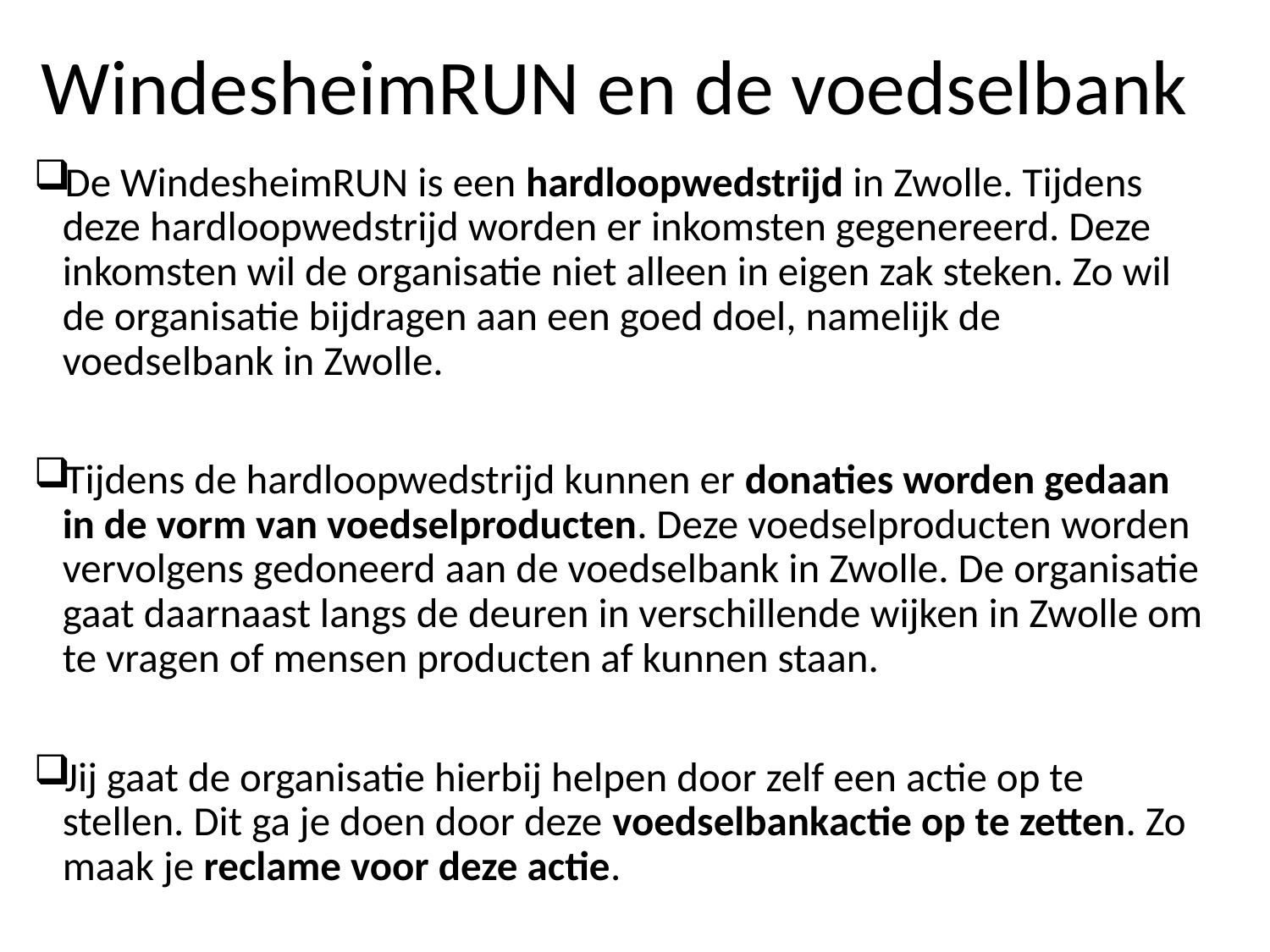

# WindesheimRUN en de voedselbank
De WindesheimRUN is een hardloopwedstrijd in Zwolle. Tijdens deze hardloopwedstrijd worden er inkomsten gegenereerd. Deze inkomsten wil de organisatie niet alleen in eigen zak steken. Zo wil de organisatie bijdragen aan een goed doel, namelijk de voedselbank in Zwolle.

Tijdens de hardloopwedstrijd kunnen er donaties worden gedaan in de vorm van voedselproducten. Deze voedselproducten worden vervolgens gedoneerd aan de voedselbank in Zwolle. De organisatie gaat daarnaast langs de deuren in verschillende wijken in Zwolle om te vragen of mensen producten af kunnen staan.

Jij gaat de organisatie hierbij helpen door zelf een actie op te stellen. Dit ga je doen door deze voedselbankactie op te zetten. Zo maak je reclame voor deze actie.